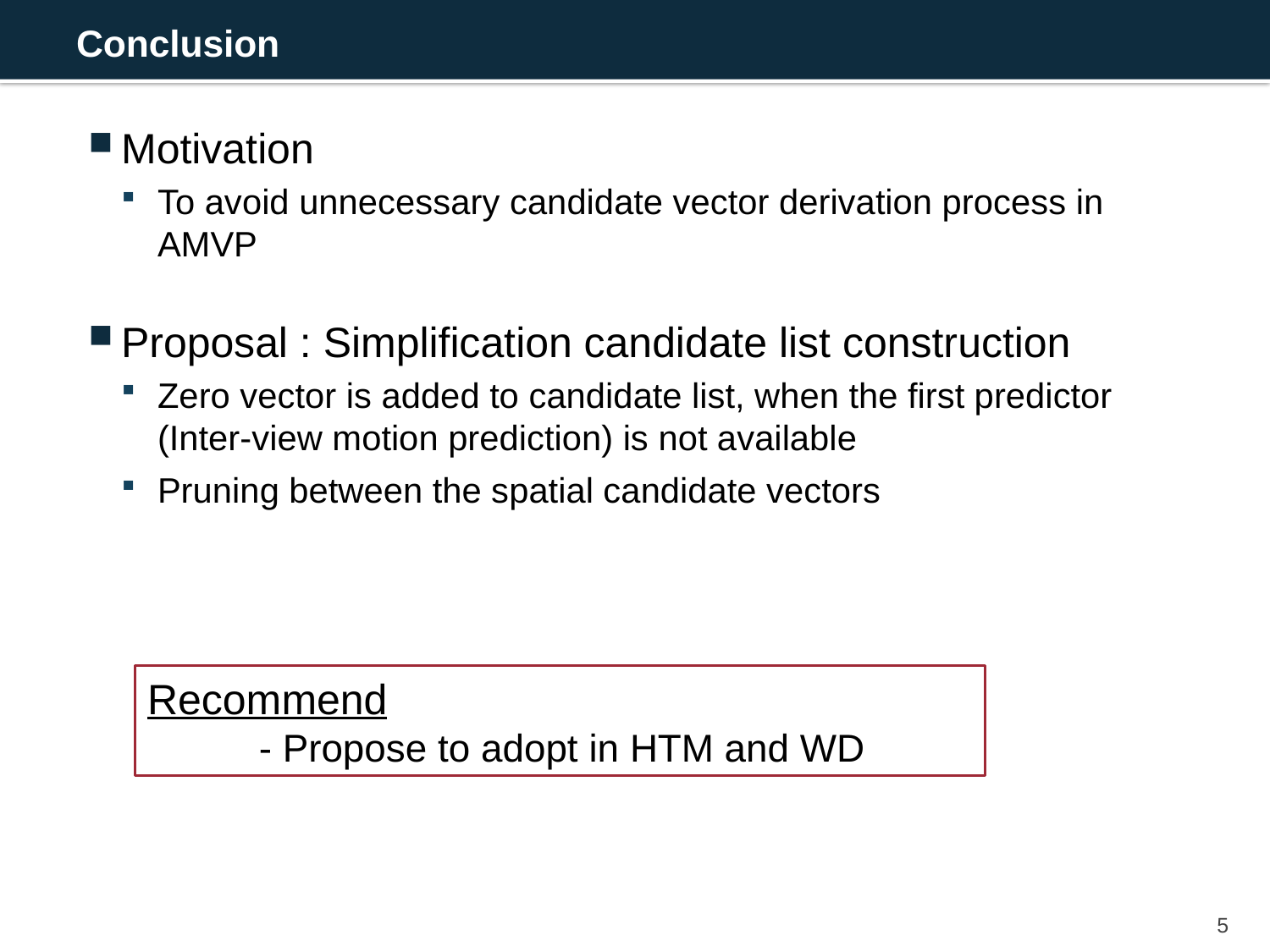

# Conclusion
Motivation
To avoid unnecessary candidate vector derivation process in AMVP

Proposal : Simplification candidate list construction
Zero vector is added to candidate list, when the first predictor (Inter-view motion prediction) is not available
Pruning between the spatial candidate vectors
Recommend
　- Propose to adopt in HTM and WD
5